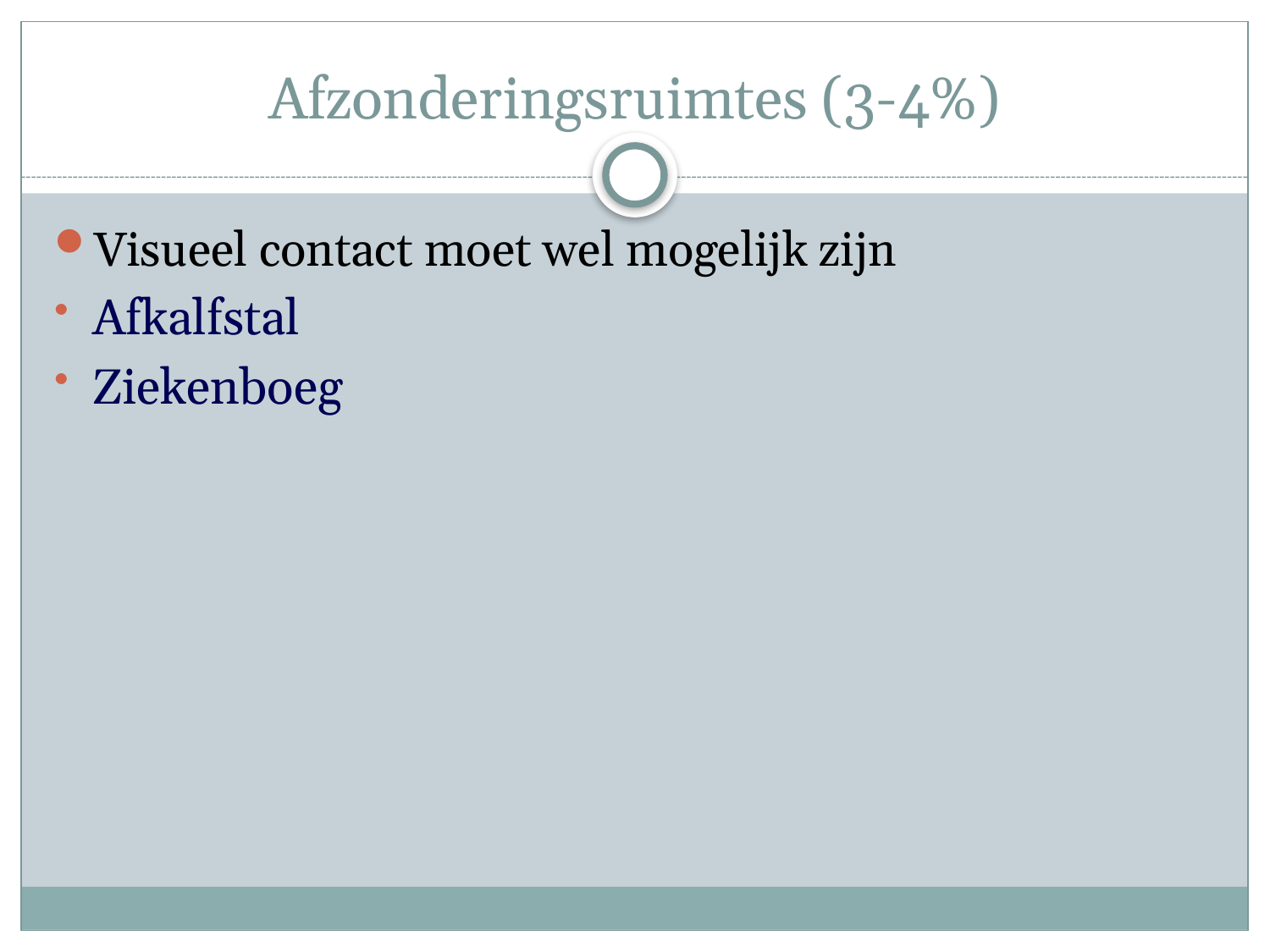

# Afzonderingsruimtes (3-4%)
Visueel contact moet wel mogelijk zijn
Afkalfstal
Ziekenboeg